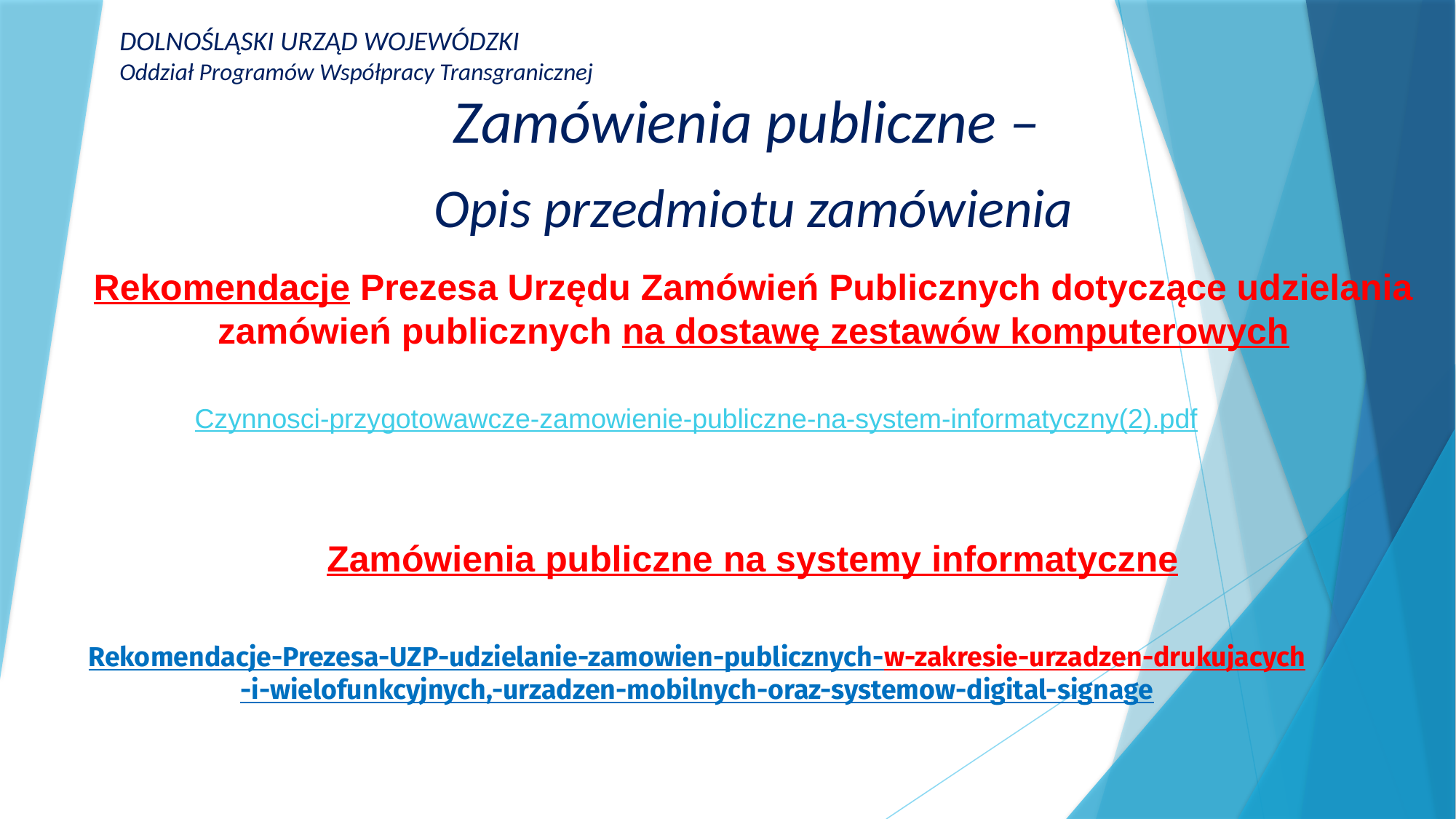

DOLNOŚLĄSKI URZĄD WOJEWÓDZKI
Oddział Programów Współpracy Transgranicznej
Zamówienia publiczne –

Opis przedmiotu zamówienia

Rekomendacje Prezesa Urzędu Zamówień Publicznych dotyczące udzielania zamówień publicznych na dostawę zestawów komputerowych

Czynnosci-przygotowawcze-zamowienie-publiczne-na-system-informatyczny(2).pdf

Zamówienia publiczne na systemy informatyczne
Rekomendacje-Prezesa-UZP-udzielanie-zamowien-publicznych-w-zakresie-urzadzen-drukujacych-i-wielofunkcyjnych,-urzadzen-mobilnych-oraz-systemow-digital-signage